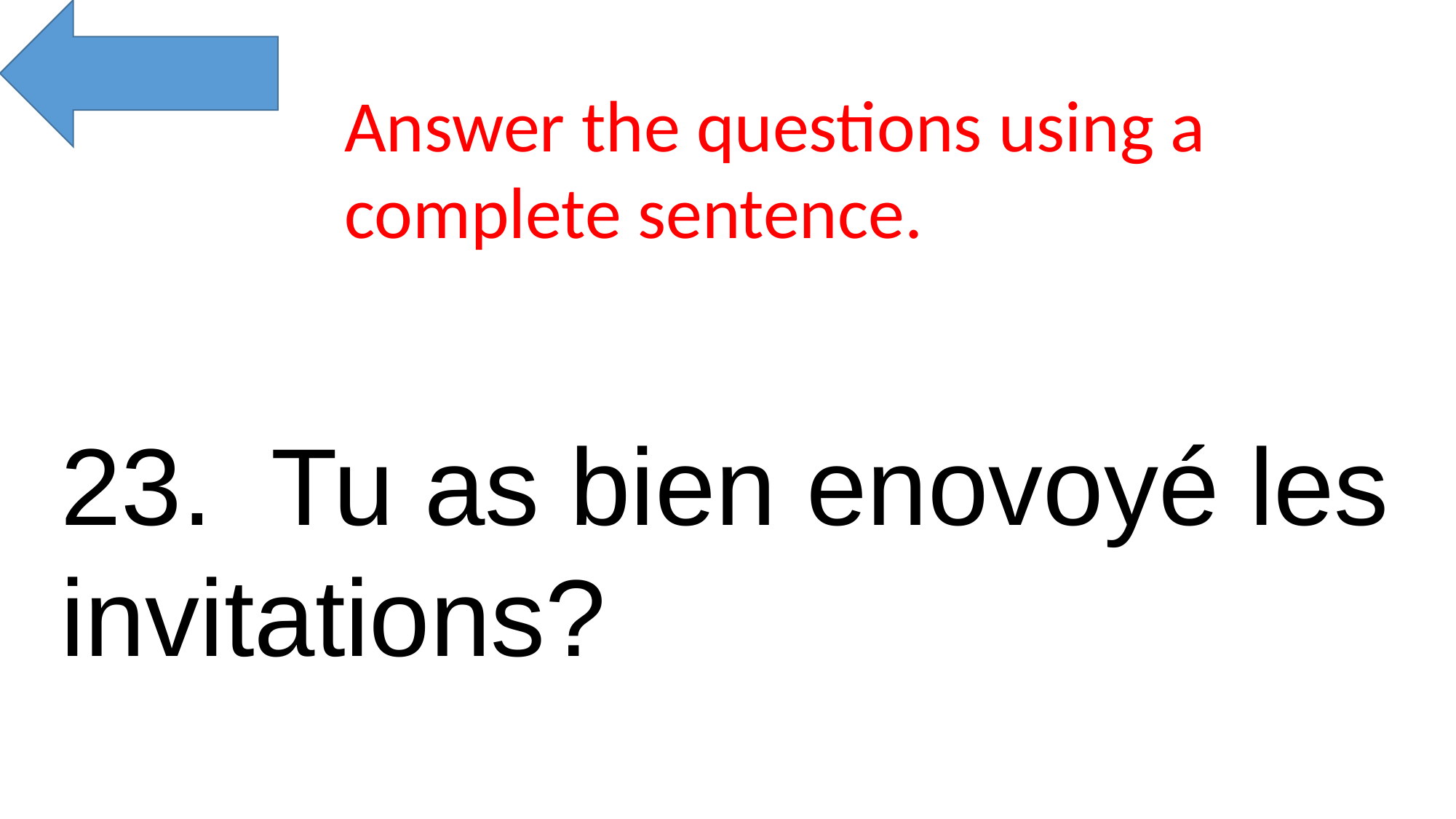

Answer the questions using a complete sentence.
23.  Tu as bien enovoyé les invitations?